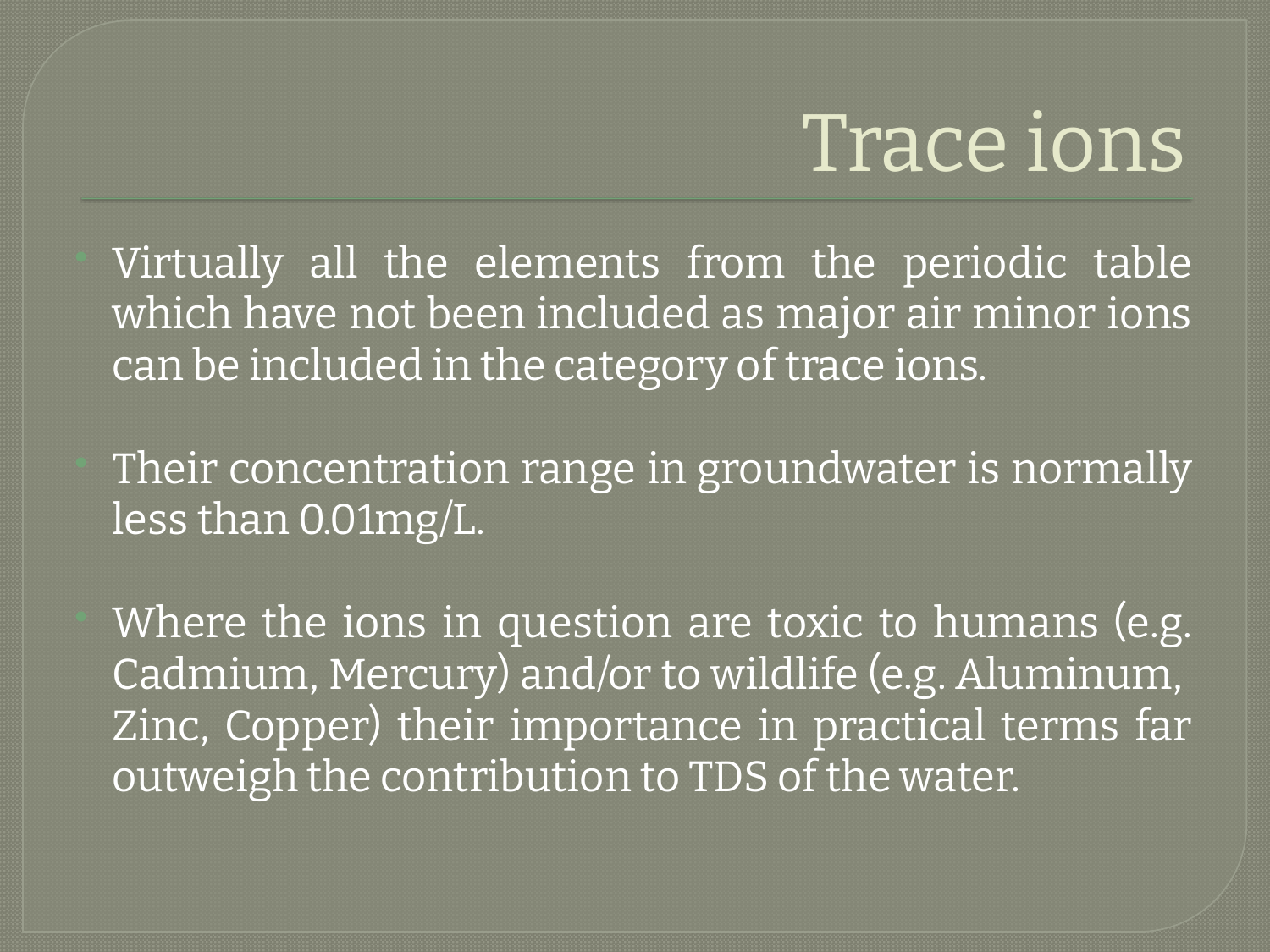

# Trace ions
Virtually all the elements from the periodic table which have not been included as major air minor ions can be included in the category of trace ions.

Their concentration range in groundwater is normally less than 0.01mg/L.

Where the ions in question are toxic to humans (e.g. Cadmium, Mercury) and/or to wildlife (e.g. Aluminum,  Zinc, Copper) their importance in practical terms far outweigh the contribution to TDS of the water.